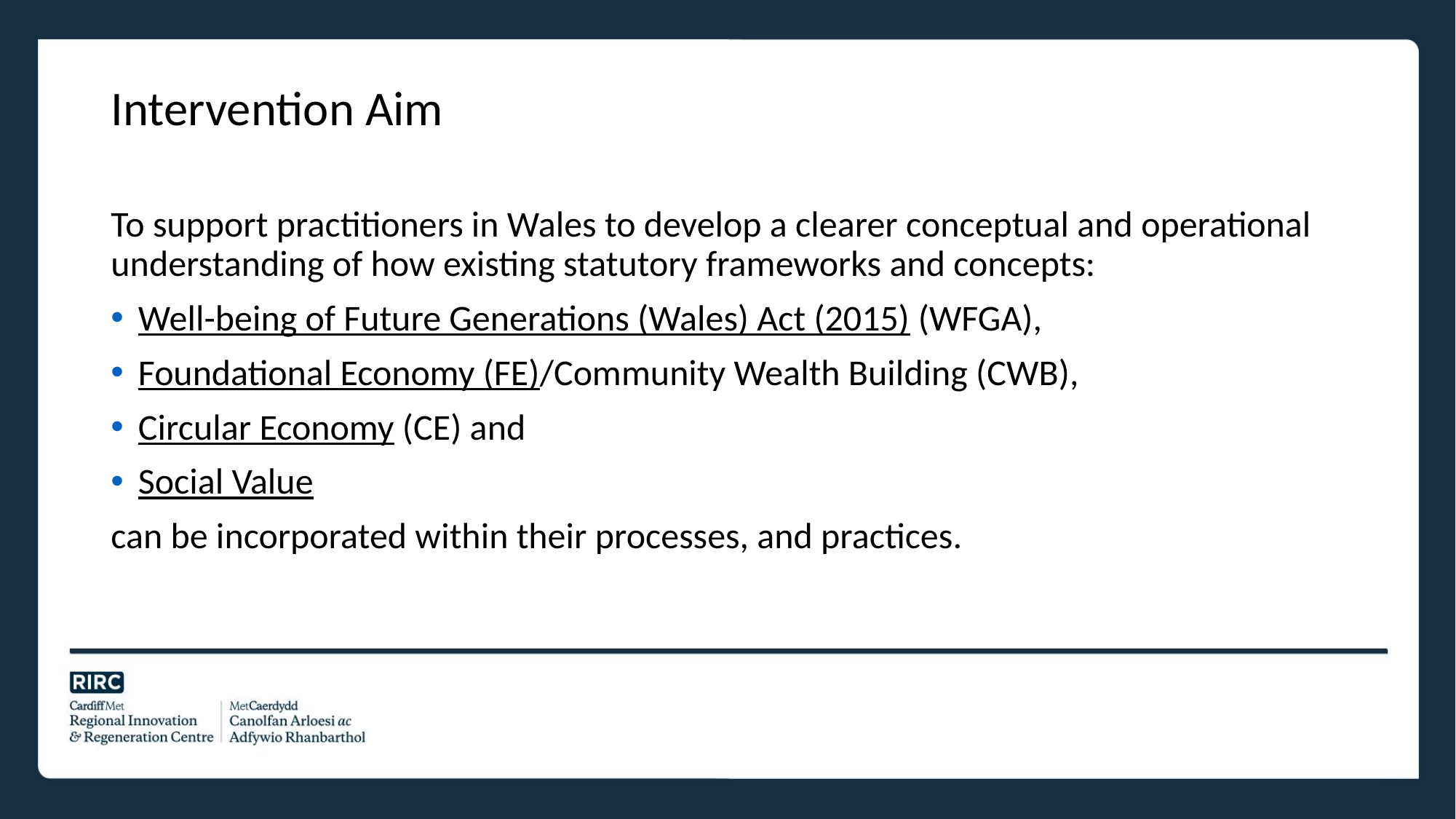

Intervention Aim

To support practitioners in Wales to develop a clearer conceptual and operational understanding of how existing statutory frameworks and concepts:
Well-being of Future Generations (Wales) Act (2015) (WFGA),
Foundational Economy (FE)/Community Wealth Building (CWB),
Circular Economy (CE) and
Social Value
can be incorporated within their processes, and practices.